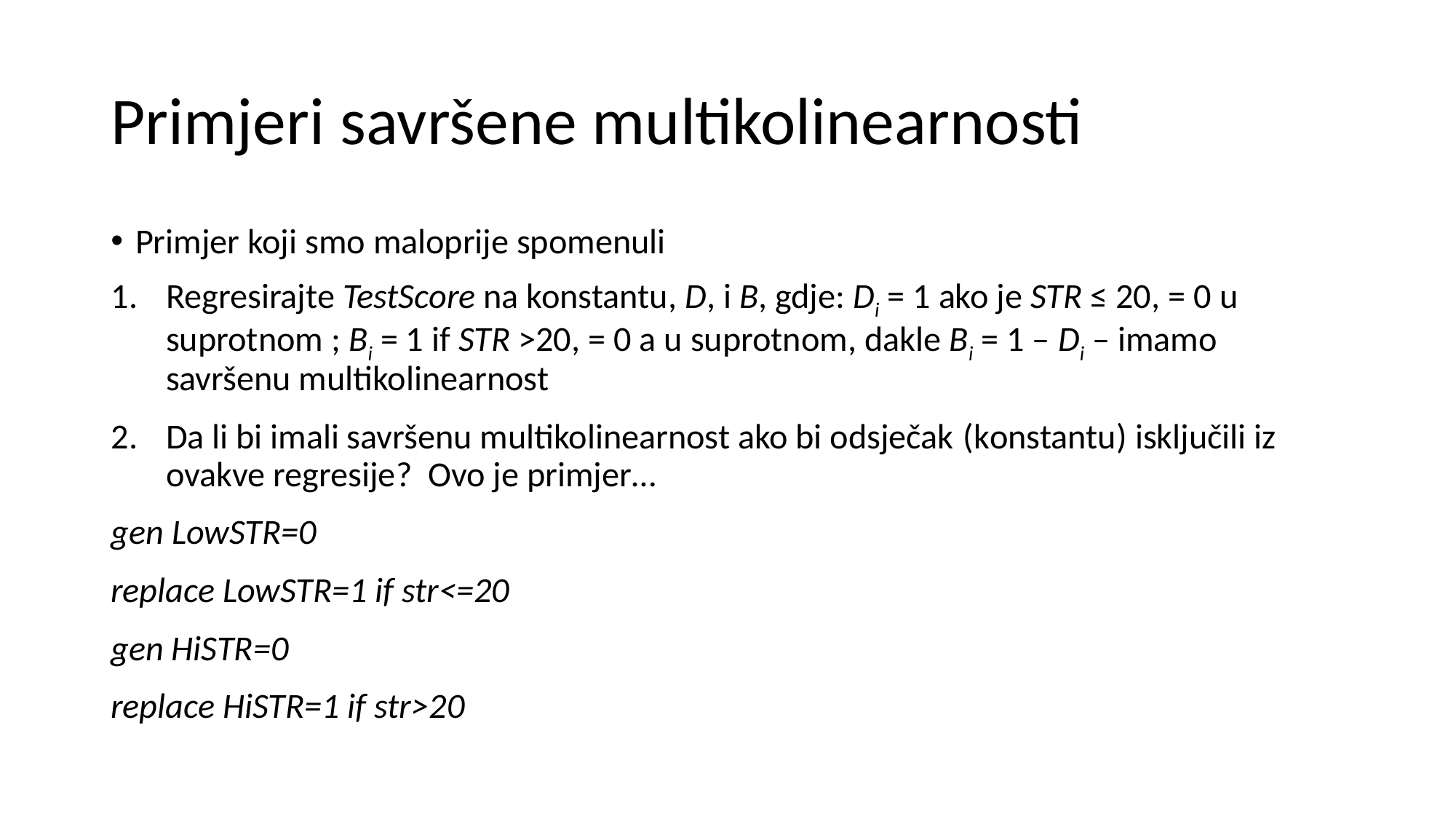

# Primjeri savršene multikolinearnosti
Primjer koji smo maloprije spomenuli
Regresirajte TestScore na konstantu, D, i B, gdje: Di = 1 ako je STR ≤ 20, = 0 u suprotnom ; Bi = 1 if STR >20, = 0 a u suprotnom, dakle Bi = 1 – Di – imamo savršenu multikolinearnost
Da li bi imali savršenu multikolinearnost ako bi odsječak (konstantu) isključili iz ovakve regresije?  Ovo je primjer…
gen LowSTR=0
replace LowSTR=1 if str<=20
gen HiSTR=0
replace HiSTR=1 if str>20